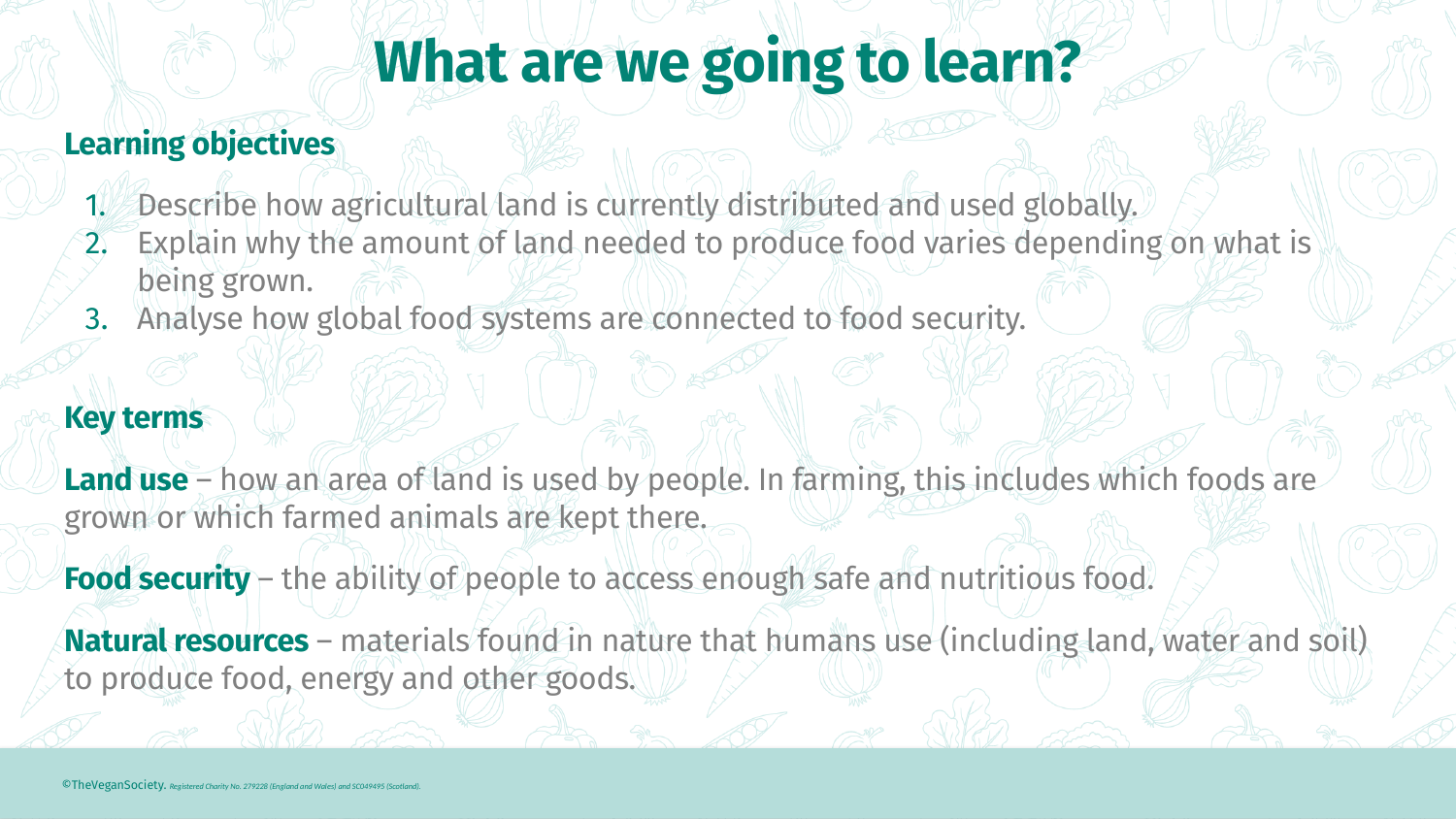

# What are we going to learn?
Learning objectives
Describe how agricultural land is currently distributed and used globally.
Explain why the amount of land needed to produce food varies depending on what is being grown.
Analyse how global food systems are connected to food security.

Key terms
Land use – how an area of land is used by people. In farming, this includes which foods are grown or which farmed animals are kept there.
Food security – the ability of people to access enough safe and nutritious food.
Natural resources – materials found in nature that humans use (including land, water and soil) to produce food, energy and other goods.